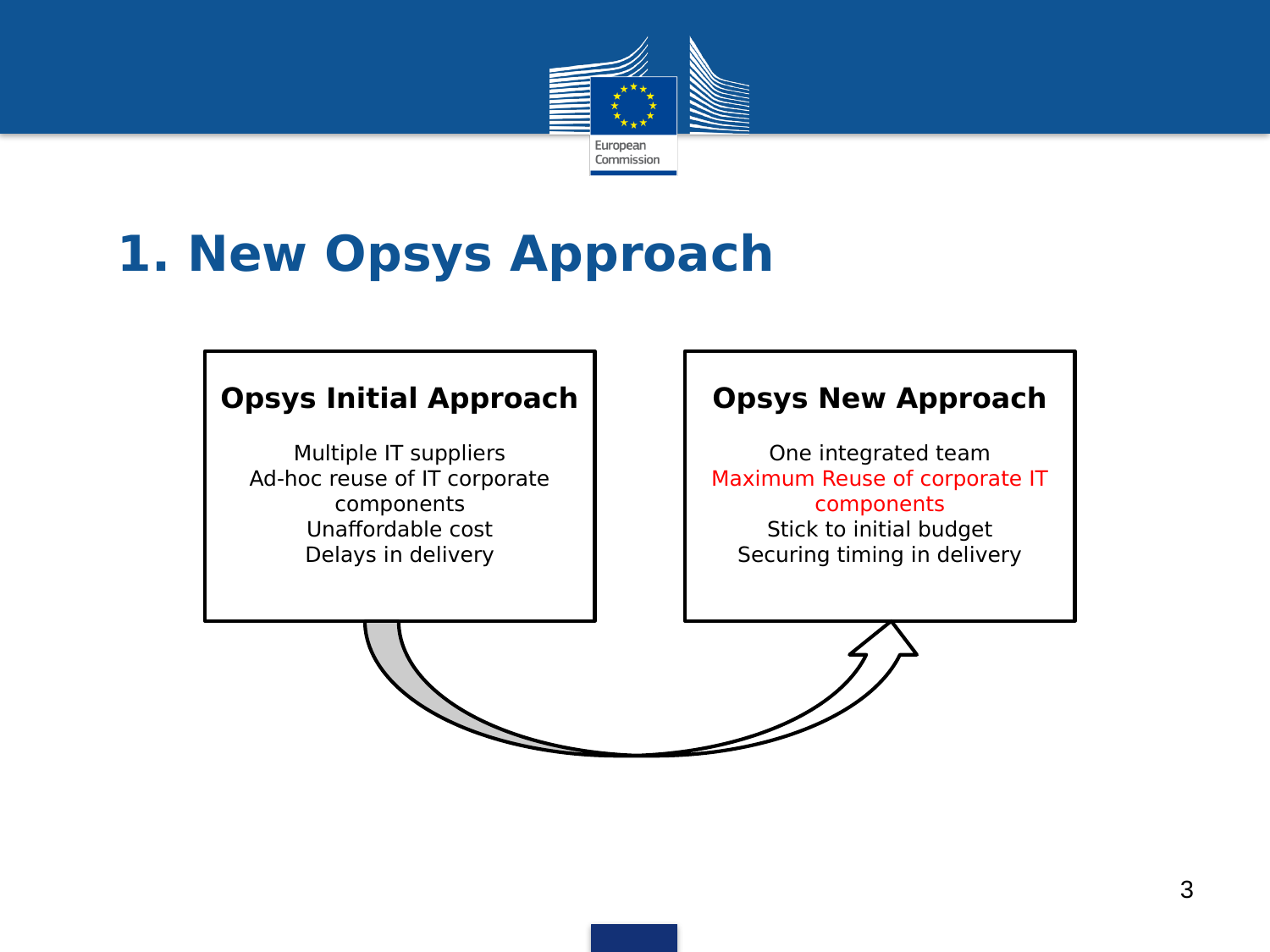

# 1. New Opsys Approach
Opsys Initial Approach

Multiple IT suppliers
Ad-hoc reuse of IT corporate components
Unaffordable cost
Delays in delivery

Opsys New Approach

One integrated team
Maximum Reuse of corporate IT components
Stick to initial budget
Securing timing in delivery

3